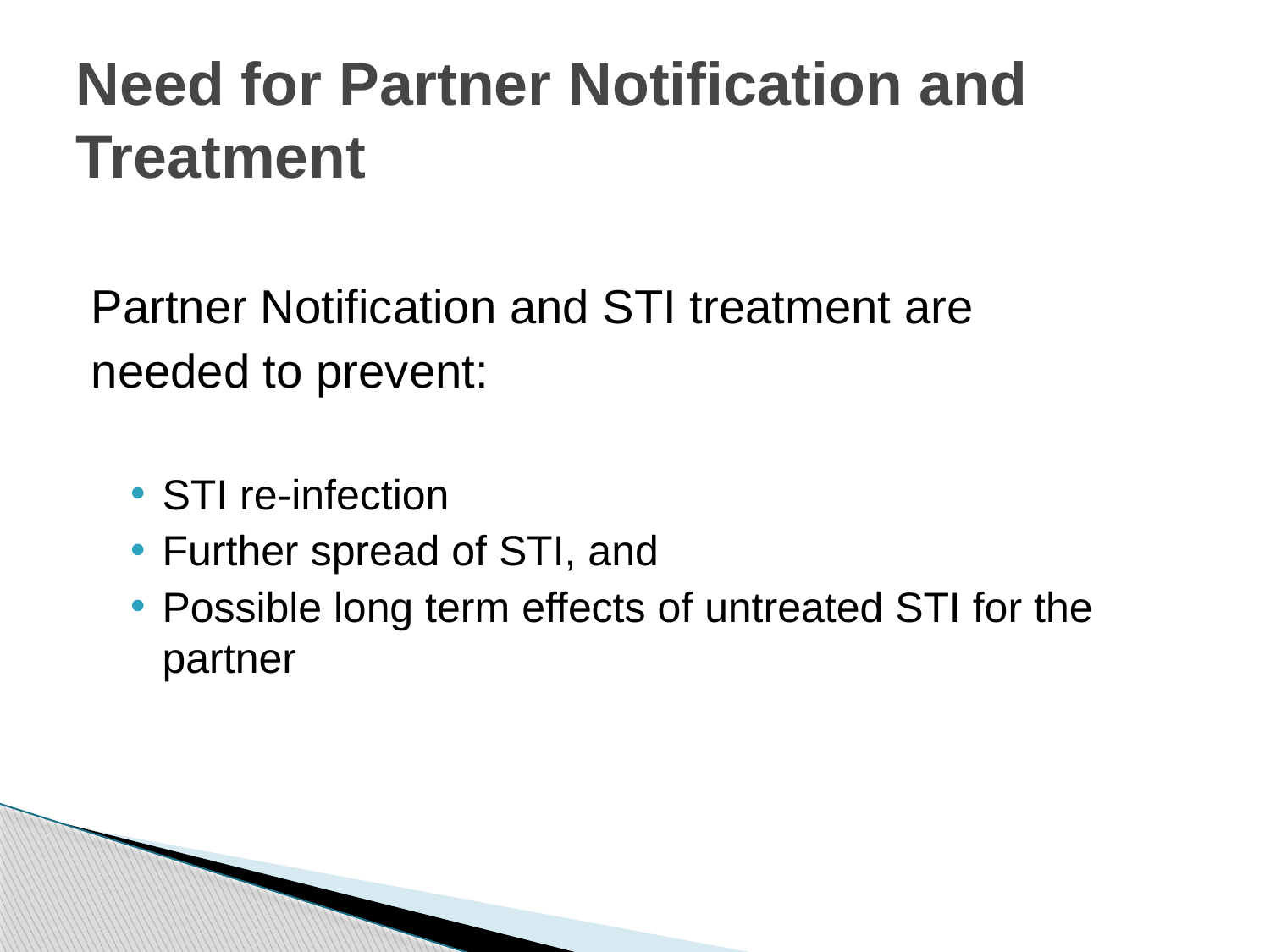

# Need for Partner Notification and Treatment

Partner Notification and STI treatment are
needed to prevent:

STI re-infection
Further spread of STI, and
Possible long term effects of untreated STI for the partner